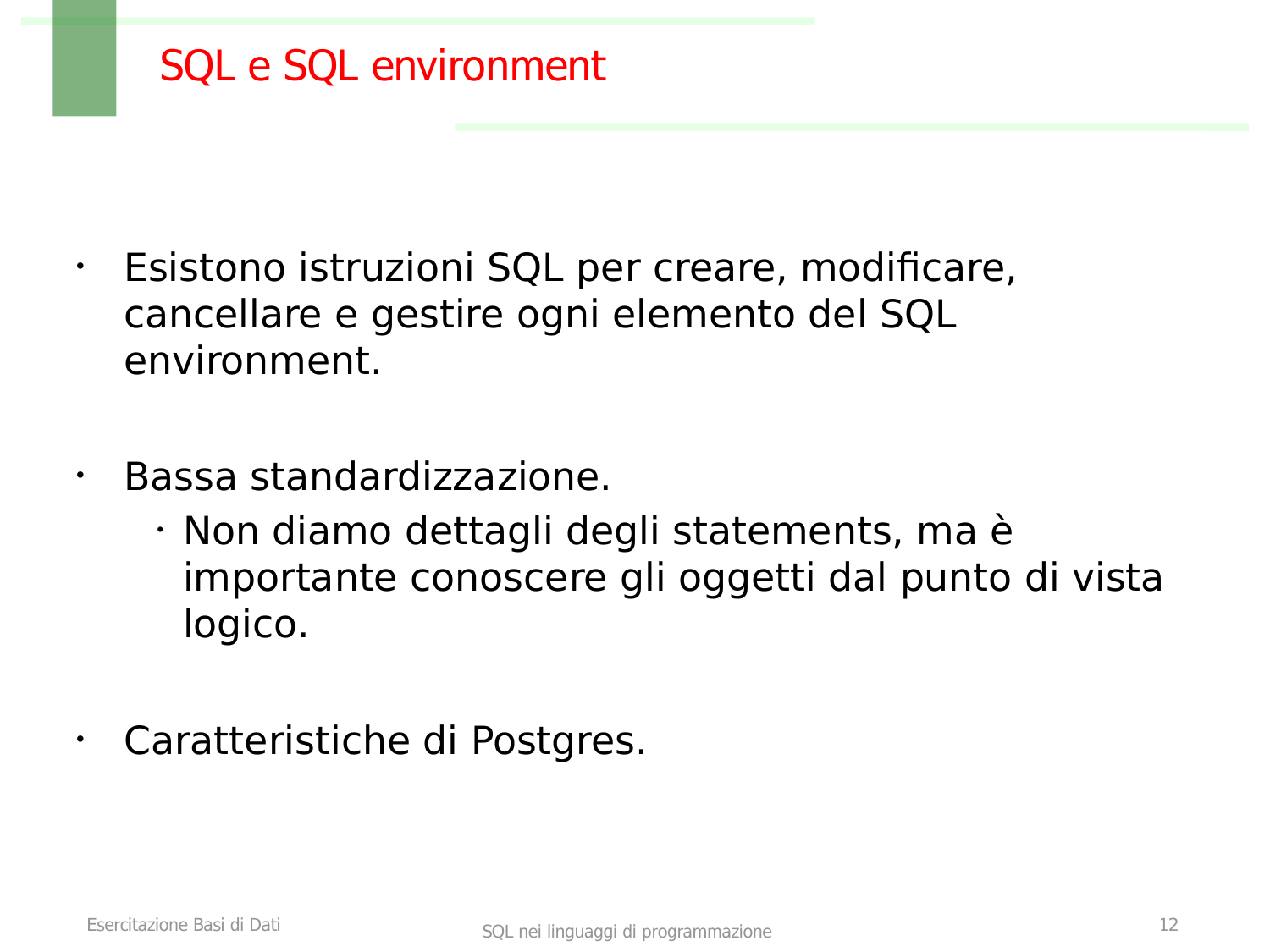

# SQL e SQL environment
Esistono istruzioni SQL per creare, modificare, cancellare e gestire ogni elemento del SQL environment.

Bassa standardizzazione.
Non diamo dettagli degli statements, ma è importante conoscere gli oggetti dal punto di vista logico.

Caratteristiche di Postgres.

SQL nei linguaggi di programmazione